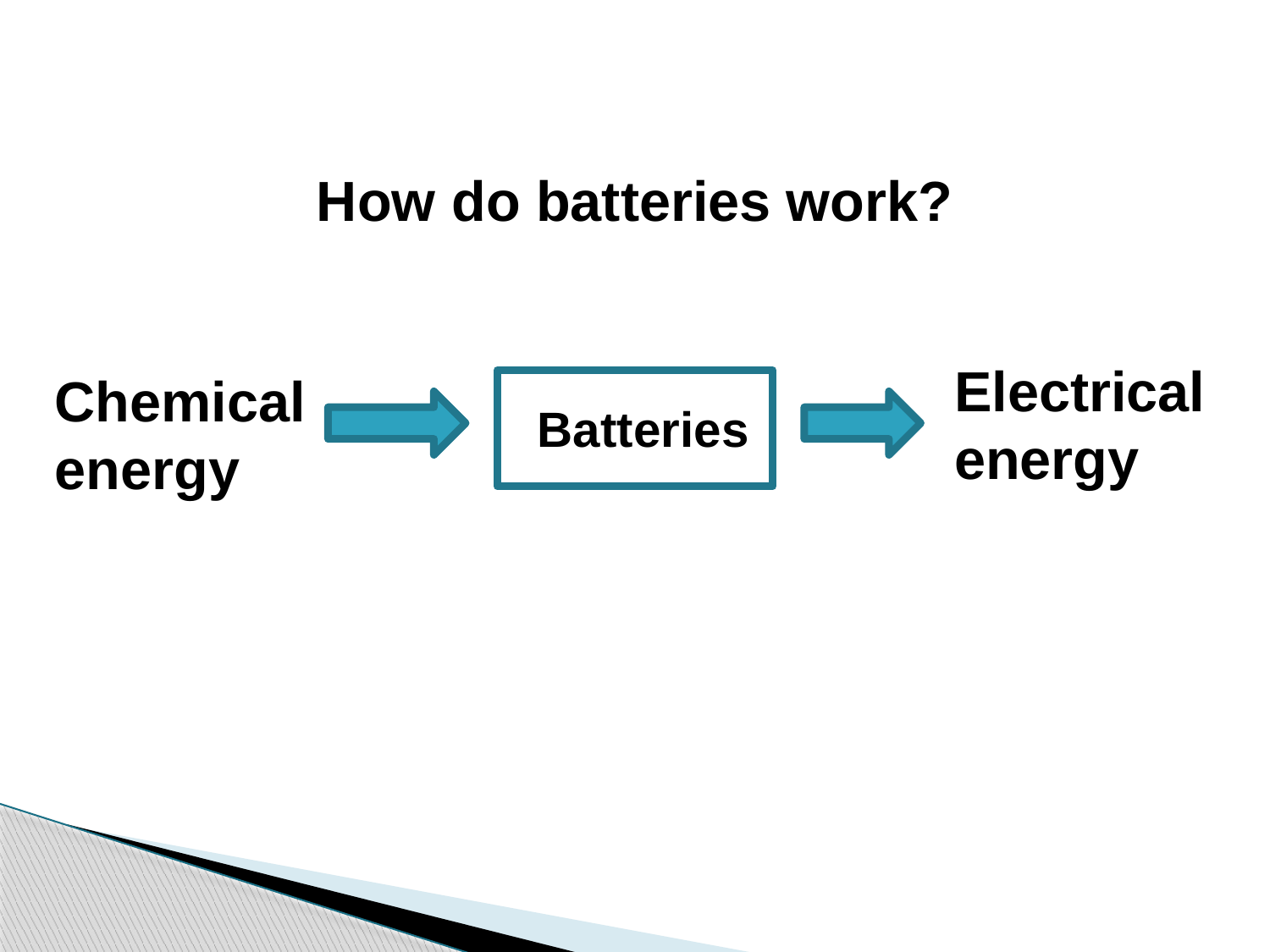

How do batteries work?
Electrical energy
Chemical energy

  Batteries